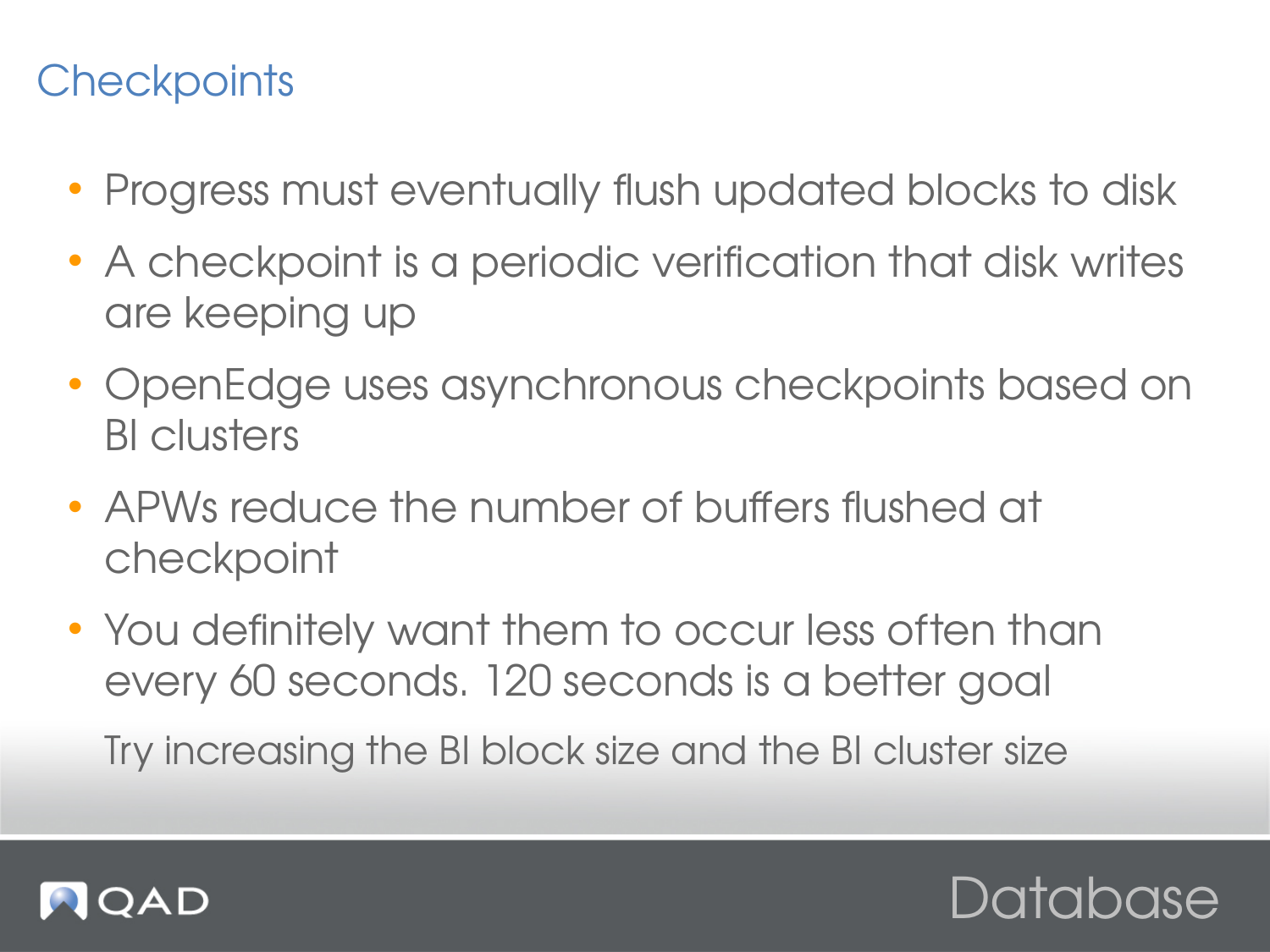

Checkpoints
Progress must eventually flush updated blocks to disk
A checkpoint is a periodic verification that disk writes are keeping up
OpenEdge uses asynchronous checkpoints based on BI clusters
APWs reduce the number of buffers flushed at checkpoint
You definitely want them to occur less often than every 60 seconds. 120 seconds is a better goal
Try increasing the BI block size and the BI cluster size

# Database